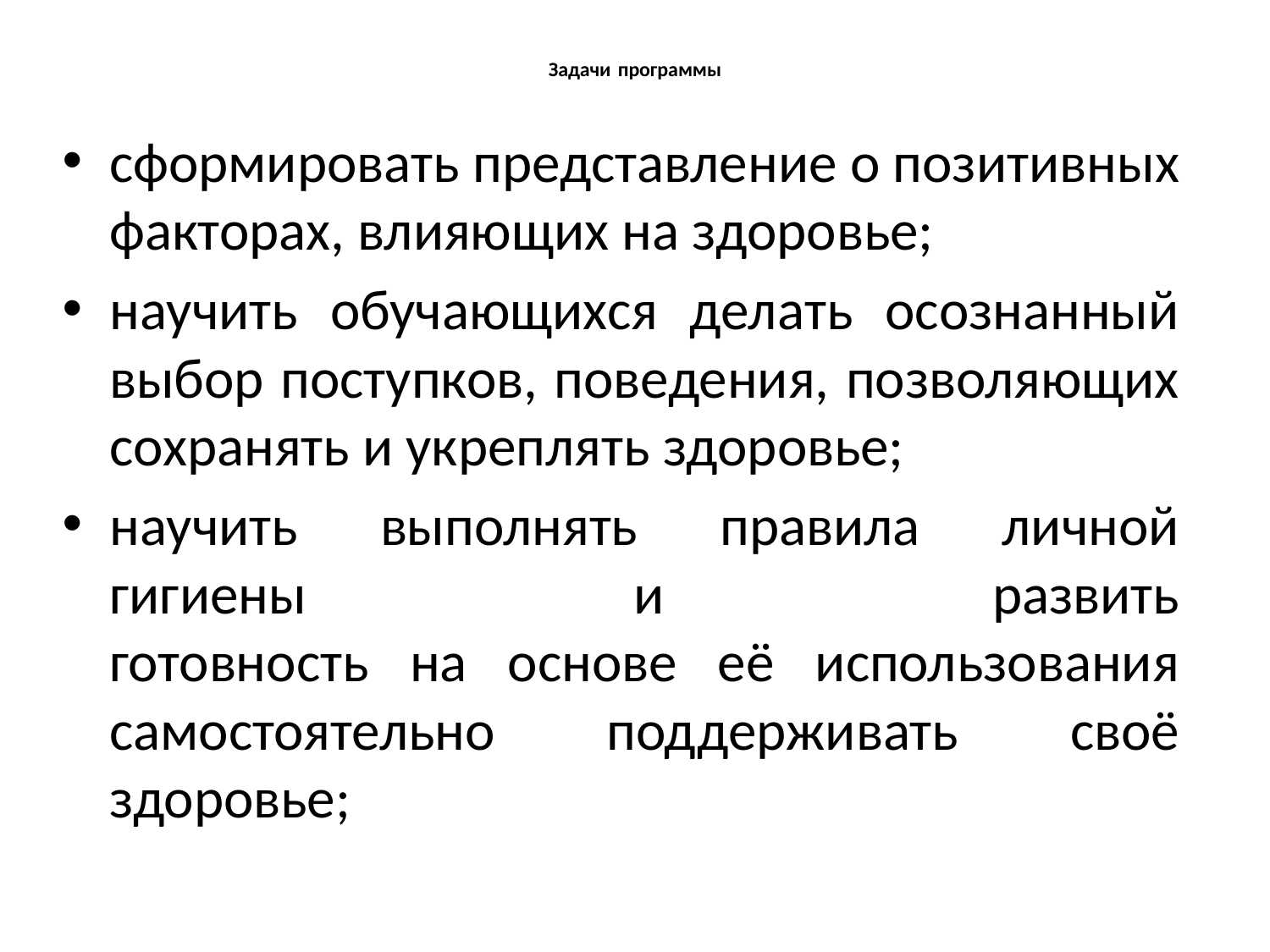

# Задачи программы
сформировать представление о позитивных факторах, влияющих на здоровье;
научить обучающихся делать осознанный выбор поступков, поведения, позволяющих сохранять и укреплять здоровье;
научить выполнять правила личной гигиены и развить
готовность на основе её использования самостоятельно поддерживать своё здоровье;